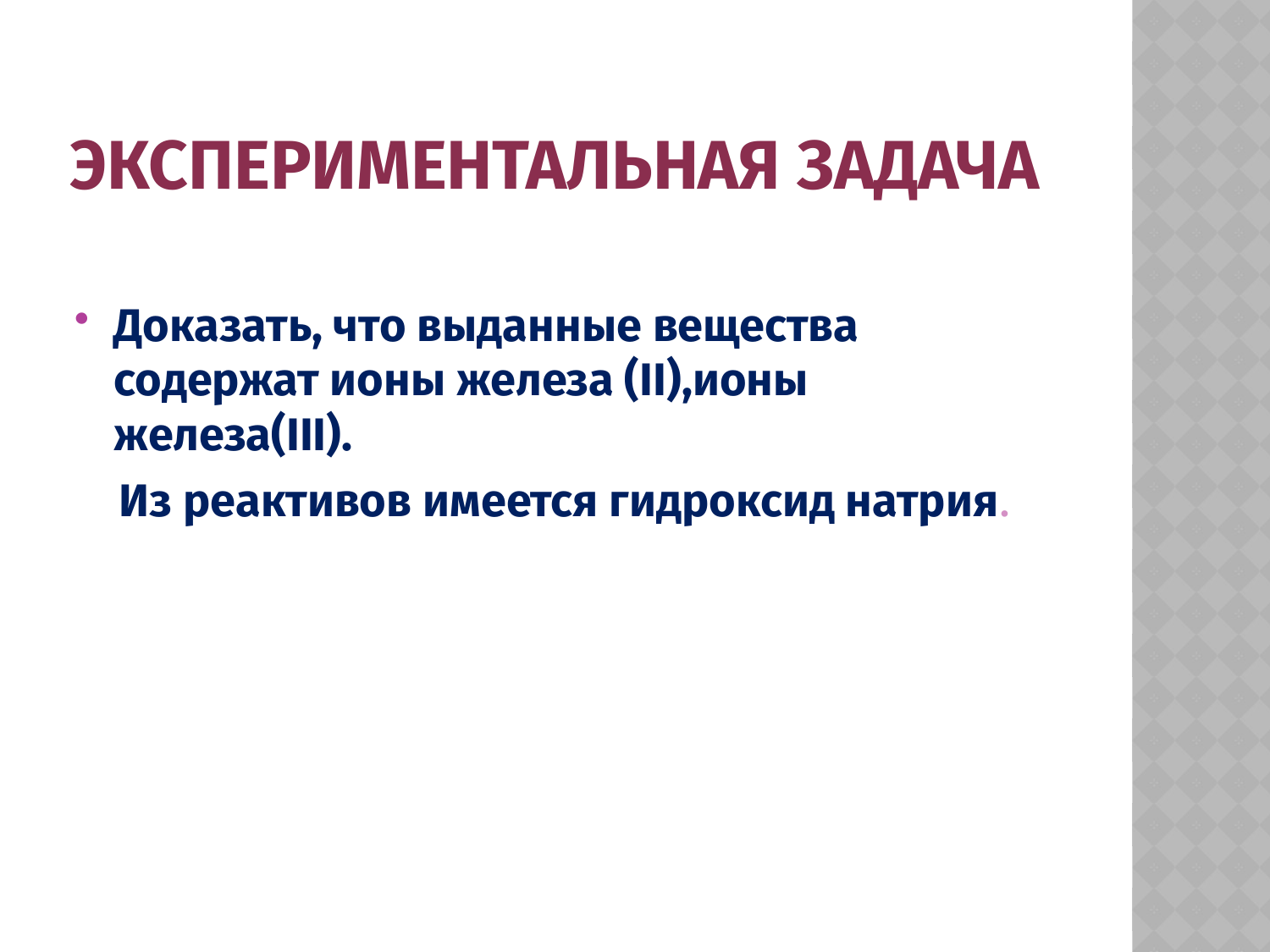

# Экспериментальная задача

Доказать, что выданные вещества содержат ионы железа (II),ионы железа(III).
    Из реактивов имеется гидроксид натрия.